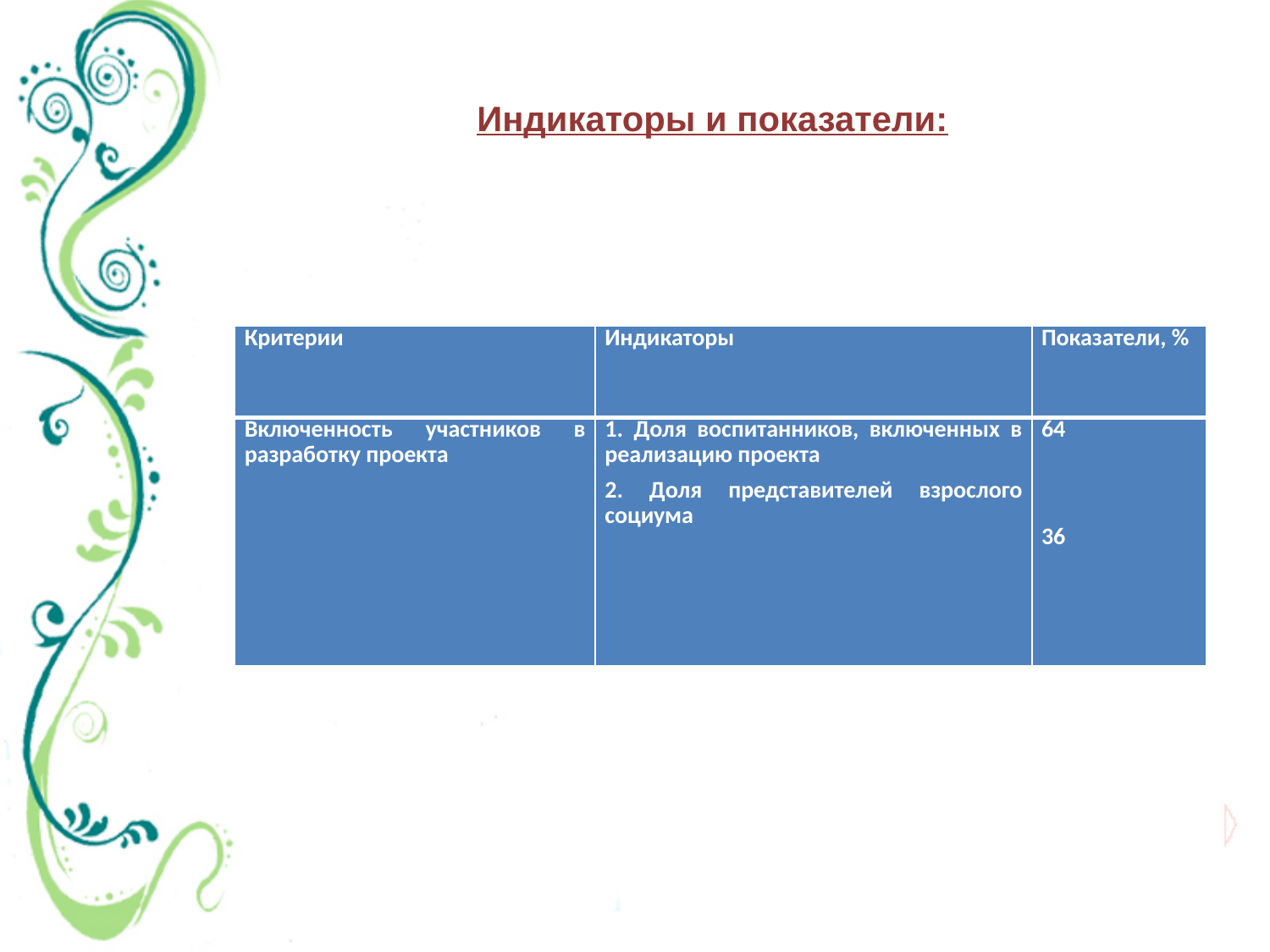

# Индикаторы и показатели:
| Критерии | Индикаторы | Показатели, % |
| --- | --- | --- |
| Включенность участников в разработку проекта | 1. Доля воспитанников, включенных в реализацию проекта 2. Доля представителей взрослого социума | 64     36 |